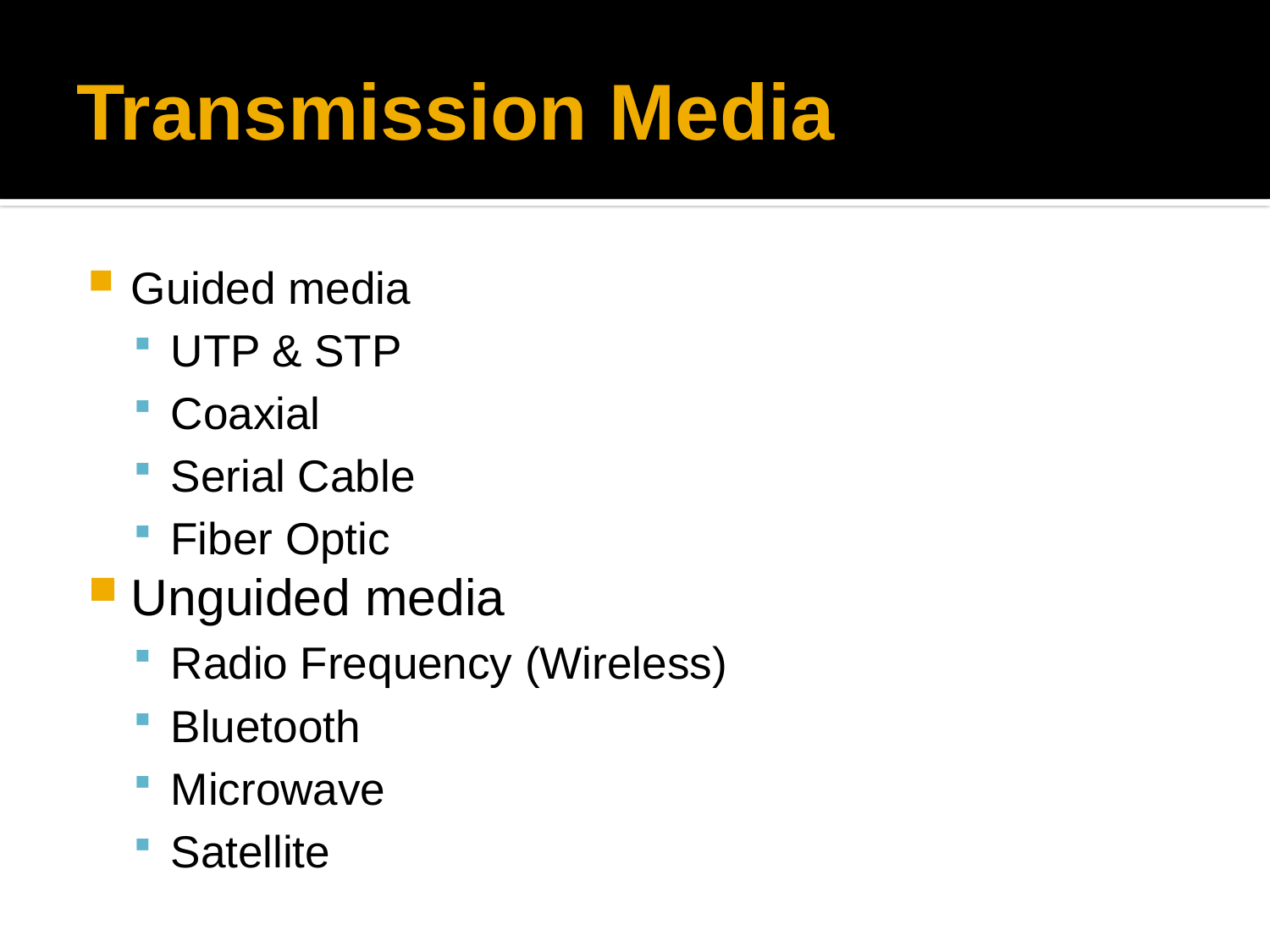

# Transmission Media
Guided media
UTP & STP
Coaxial
Serial Cable
Fiber Optic
Unguided media
Radio Frequency (Wireless)
Bluetooth
Microwave
Satellite